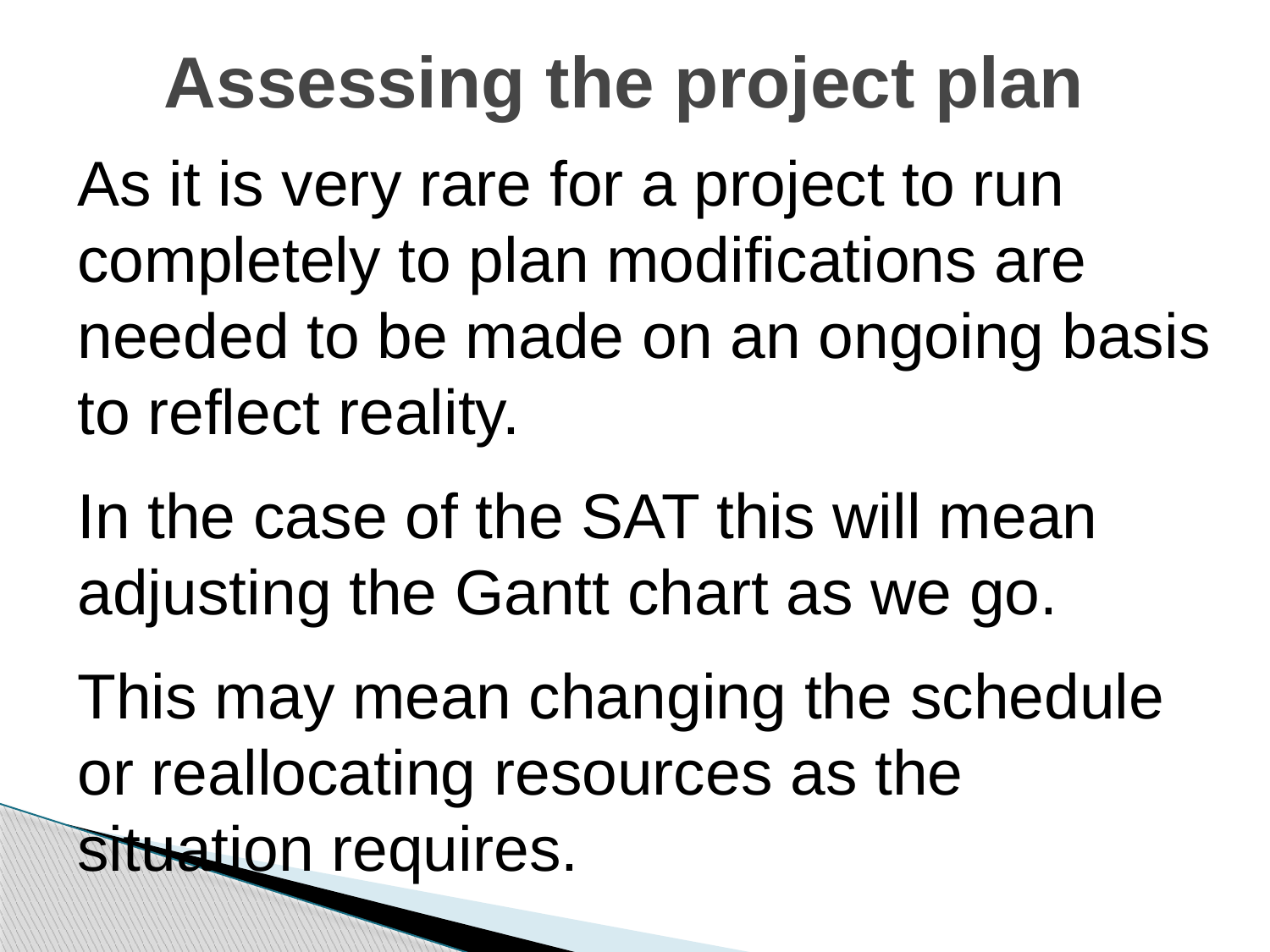

# Assessing the project plan
As it is very rare for a project to run completely to plan modifications are needed to be made on an ongoing basis to reflect reality.
In the case of the SAT this will mean adjusting the Gantt chart as we go.
This may mean changing the schedule or reallocating resources as the situation requires.